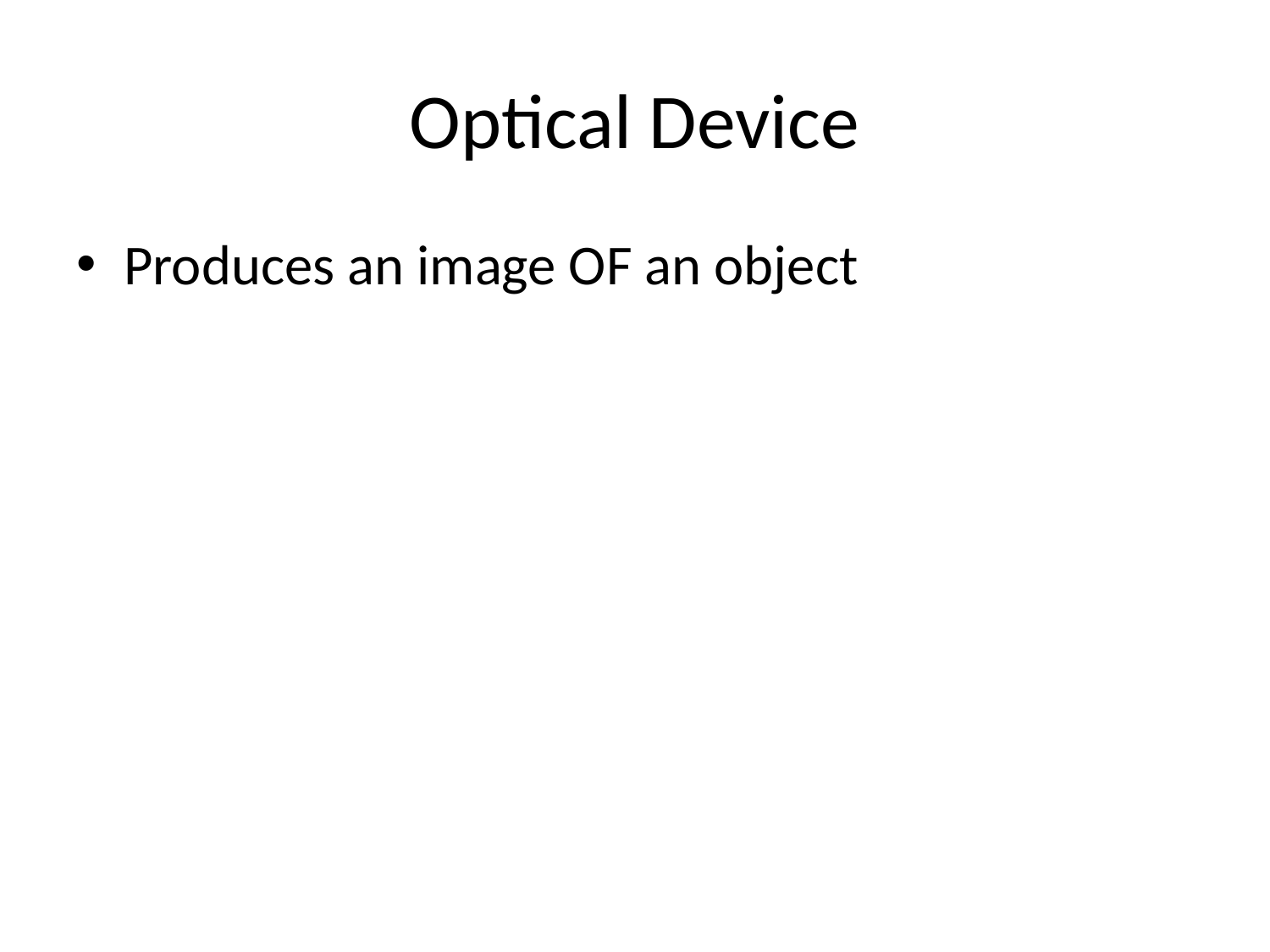

# Optical Device
Produces an image OF an object